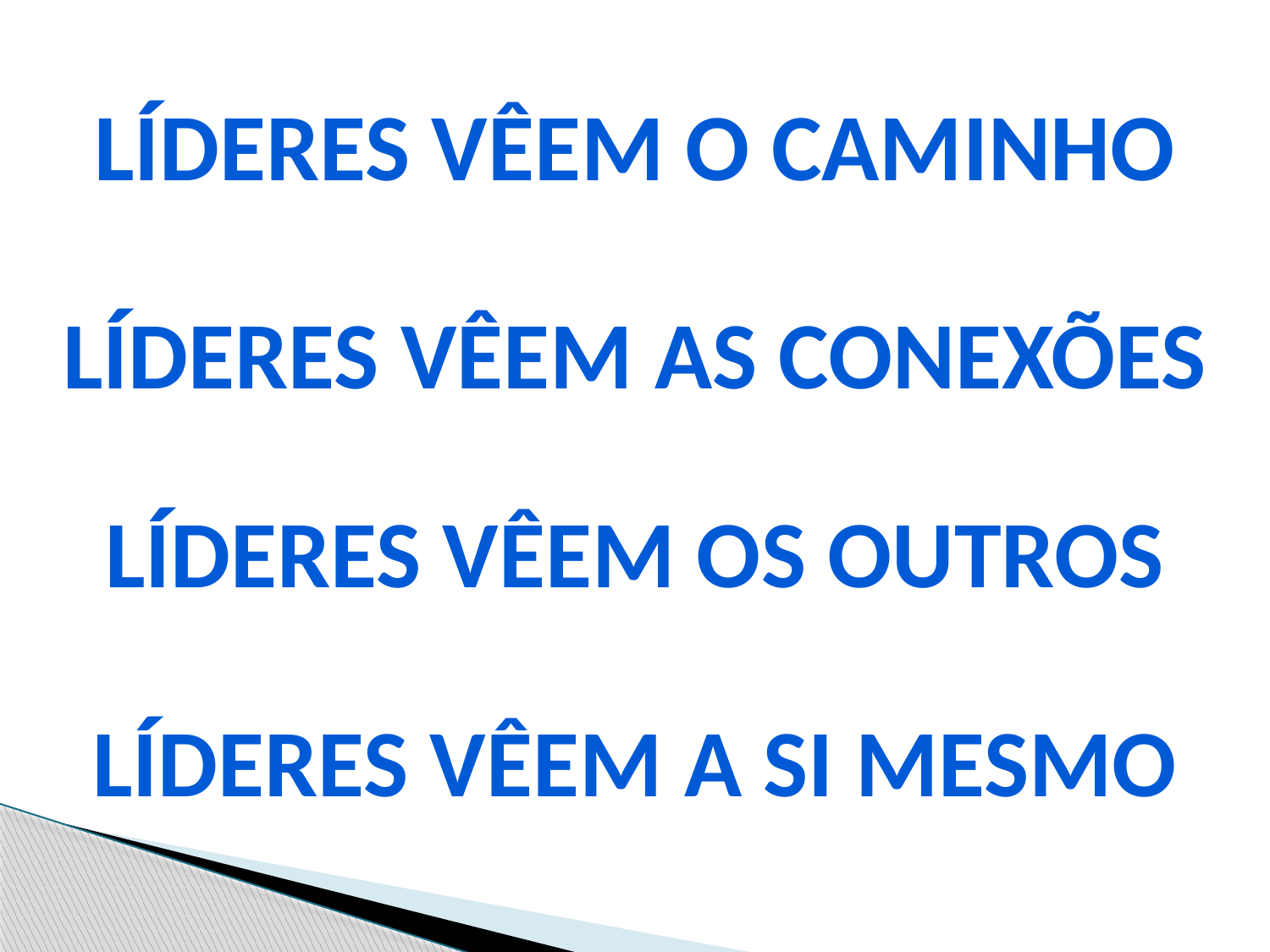

Líderes vêem o caminho
Líderes vêem as conexões
Líderes vêem os outros
Líderes vêem a si mesmo